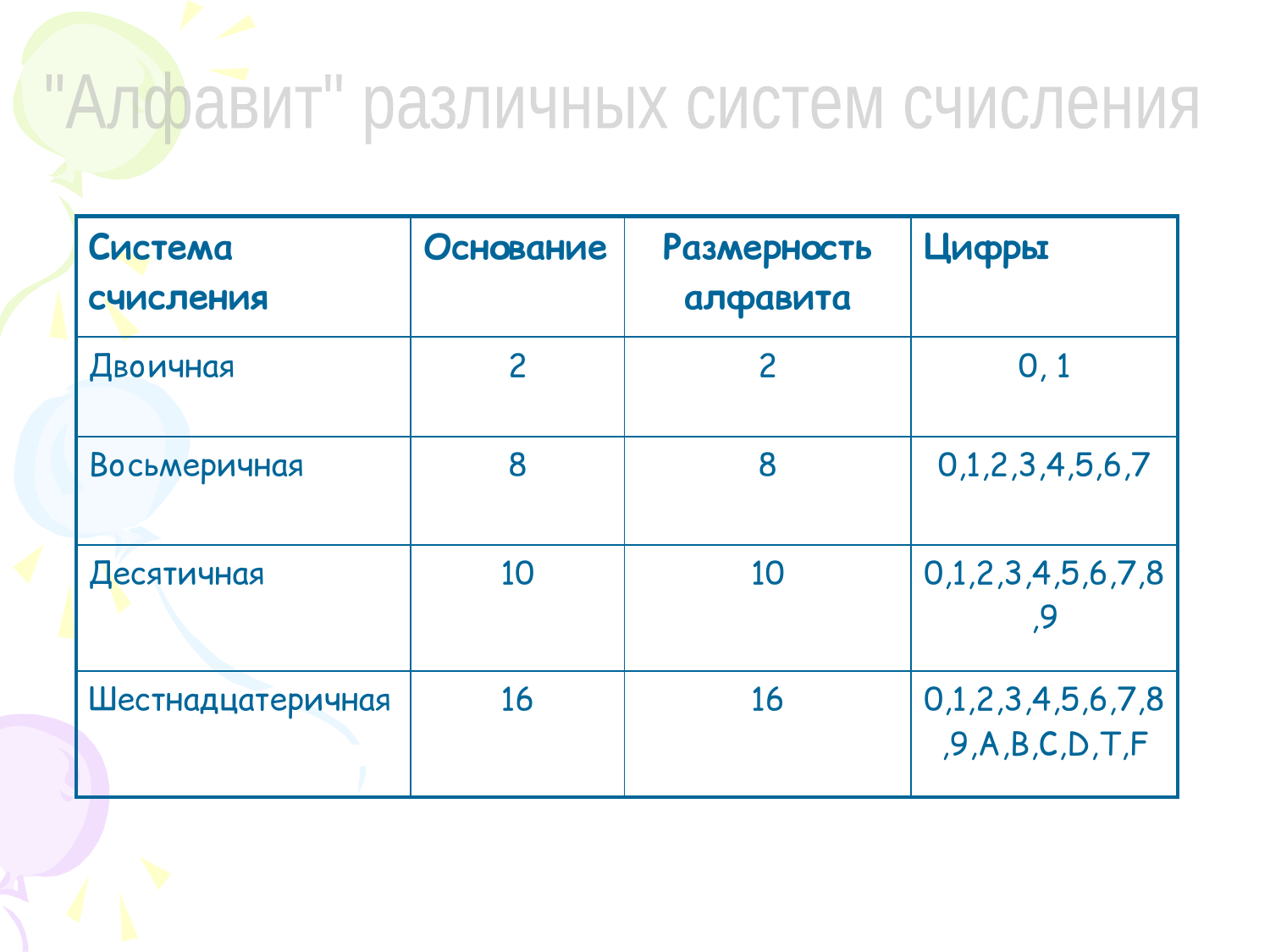

"Алфавит" различных систем счисления
| Система счисления | Основание | Размерность алфавита | Цифры |
| --- | --- | --- | --- |
| Двоичная | 2 | 2 | 0, 1 |
| Восьмеричная | 8 | 8 | 0,1,2,3,4,5,6,7 |
| Десятичная | 10 | 10 | 0,1,2,3,4,5,6,7,8,9 |
| Шестнадцатеричная | 16 | 16 | 0,1,2,3,4,5,6,7,8,9,А,В,С,D,T,F |